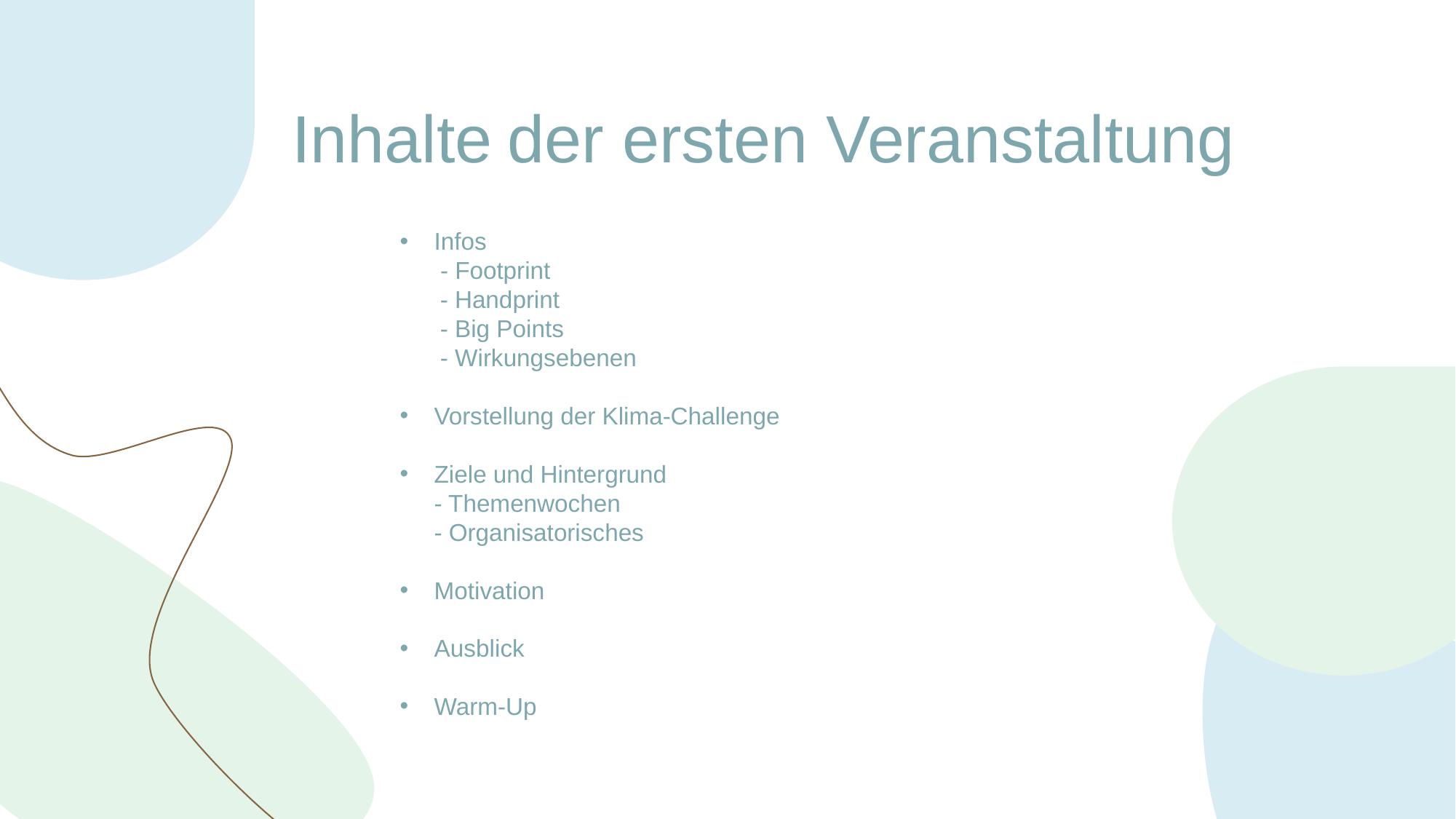

# Inhalte der ersten Veranstaltung
Infos
      - Footprint
      - Handprint
      - Big Points 
      - Wirkungsebenen

Vorstellung der Klima-Challenge
Ziele und Hintergrund
- Themenwochen
- Organisatorisches
Motivation
Ausblick
Warm-Up

3